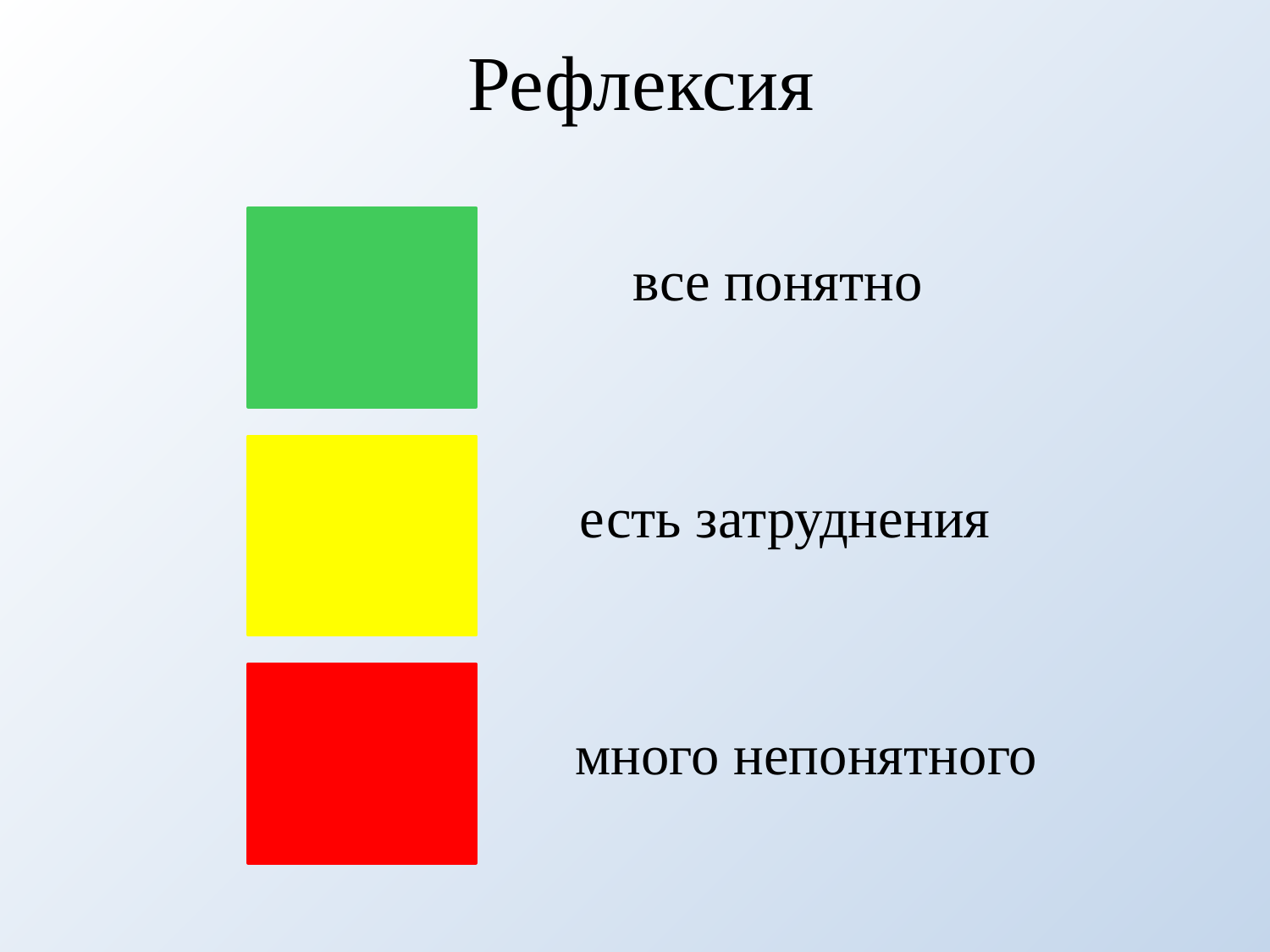

# Рефлексия

все понятно

 есть затруднения

    много непонятного